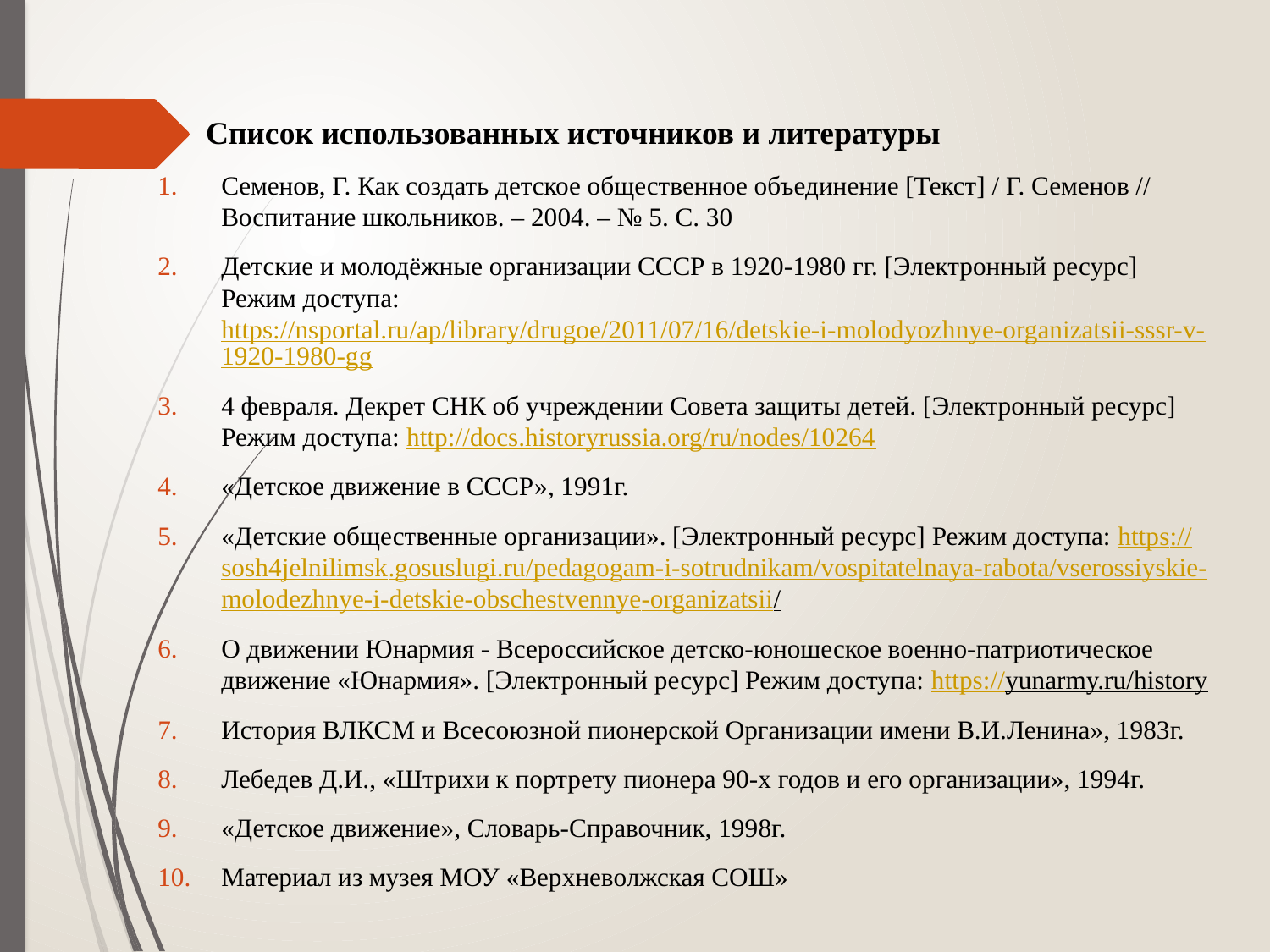

Список использованных источников и литературы
Семенов, Г. Как создать детское общественное объединение [Текст] / Г. Семенов // Воспитание школьников. – 2004. – № 5. С. 30
Детские и молодёжные организации СССР в 1920-1980 гг. [Электронный ресурс] Режим доступа: https://nsportal.ru/ap/library/drugoe/2011/07/16/detskie-i-molodyozhnye-organizatsii-sssr-v-1920-1980-gg
4 февраля. Декрет СНК об учреждении Совета защиты детей. [Электронный ресурс] Режим доступа: http://docs.historyrussia.org/ru/nodes/10264
«Детское движение в СССР», 1991г.
«Детские общественные организации». [Электронный ресурс] Режим доступа: https://sosh4jelnilimsk.gosuslugi.ru/pedagogam-i-sotrudnikam/vospitatelnaya-rabota/vserossiyskie-molodezhnye-i-detskie-obschestvennye-organizatsii/
О движении Юнармия - Всероссийское детско-юношеское военно-патриотическое движение «Юнармия». [Электронный ресурс] Режим доступа: https://yunarmy.ru/history
История ВЛКСМ и Всесоюзной пионерской Организации имени В.И.Ленина», 1983г.
Лебедев Д.И., «Штрихи к портрету пионера 90-х годов и его организации», 1994г.
«Детское движение», Словарь-Справочник, 1998г.
Материал из музея МОУ «Верхневолжская СОШ»